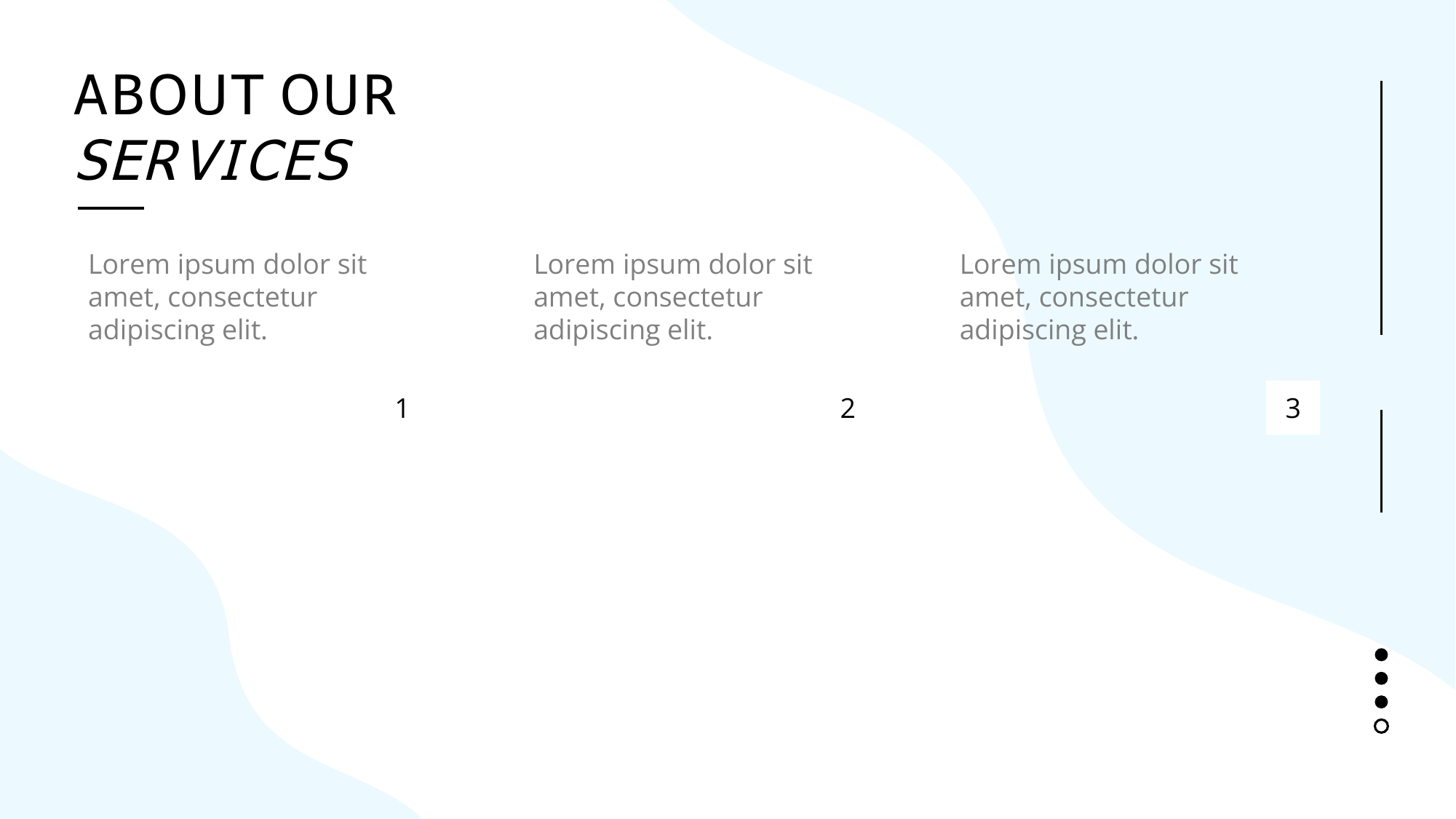

ABOUT OUR SERVICES
Lorem ipsum dolor sit amet, consectetur adipiscing elit.
Lorem ipsum dolor sit amet, consectetur adipiscing elit.
Lorem ipsum dolor sit amet, consectetur adipiscing elit.

1

2

3